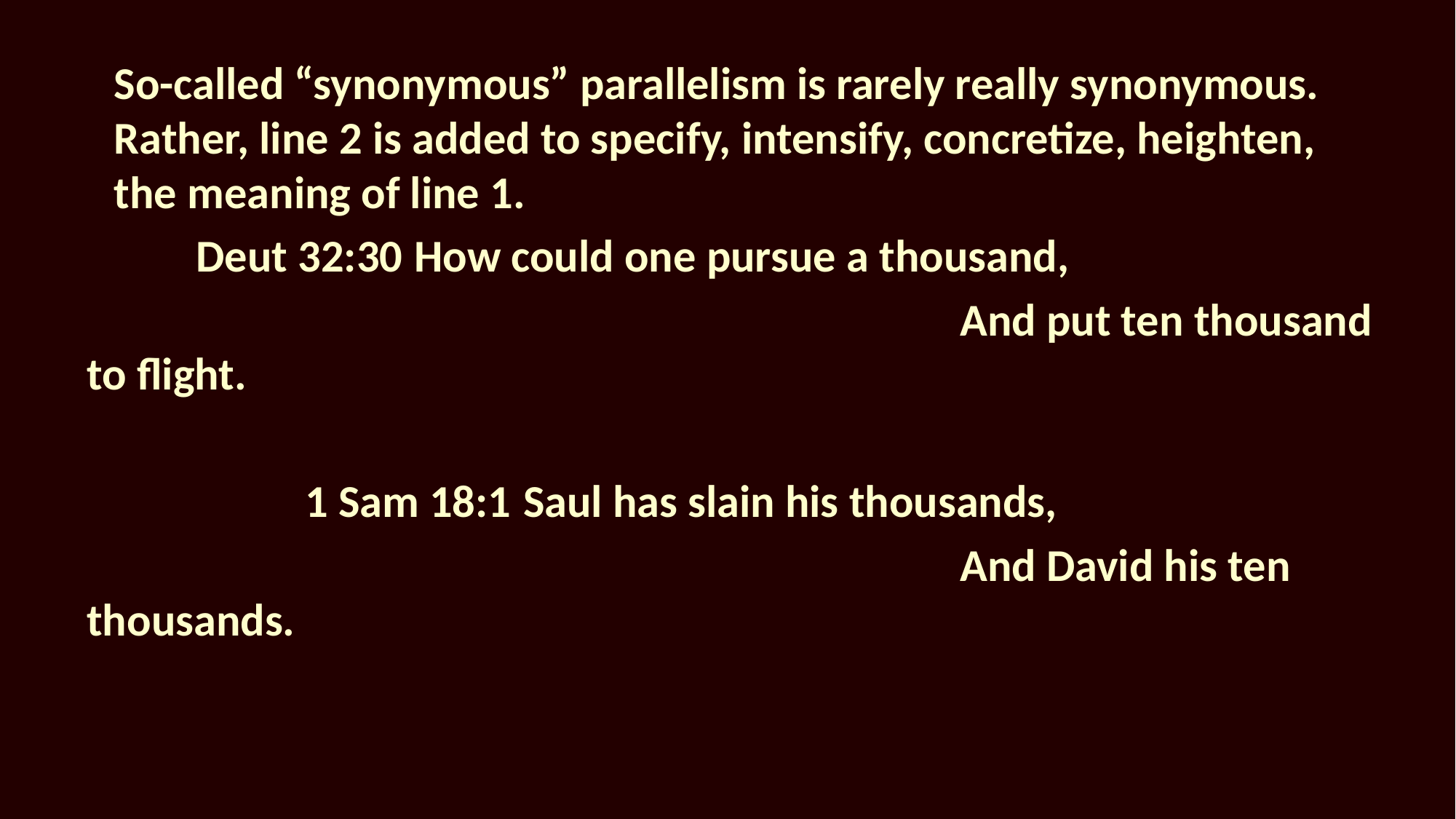

So-called “synonymous” parallelism is rarely really synonymous. Rather, line 2 is added to specify, intensify, concretize, heighten, the meaning of line 1.
	Deut 32:30	How could one pursue a thousand,
								And put ten thousand to flight.

		1 Sam 18:1	Saul has slain his thousands,
								And David his ten thousands.